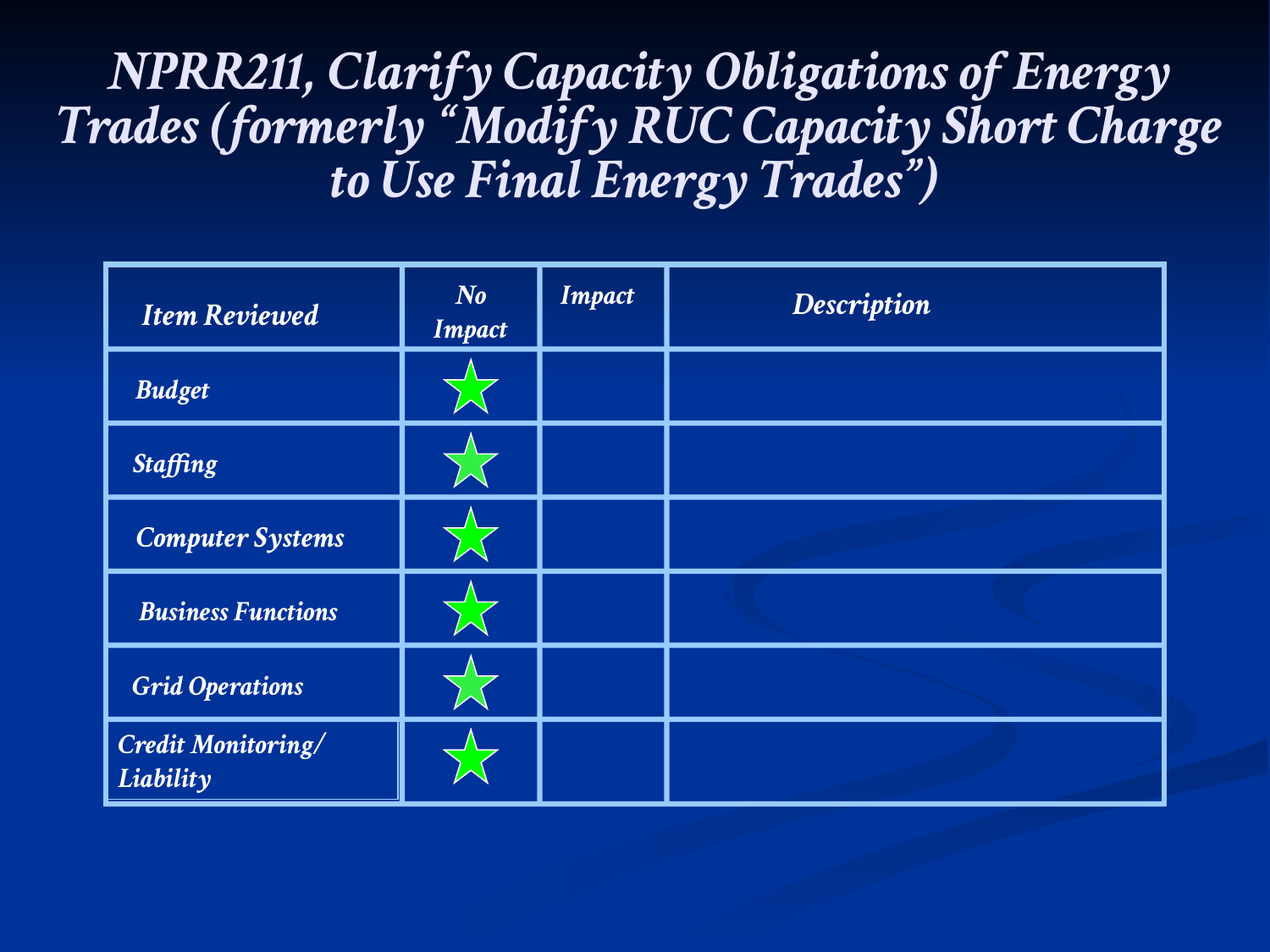

# NPRR211, Clarify Capacity Obligations of Energy Trades (formerly “Modify RUC Capacity Short Charge to Use Final Energy Trades”)

No
Impact
Impact
Description
Item Reviewed

Budget

Staffing

Computer Systems

Business Functions

Grid Operations

Credit Monitoring/
Liability